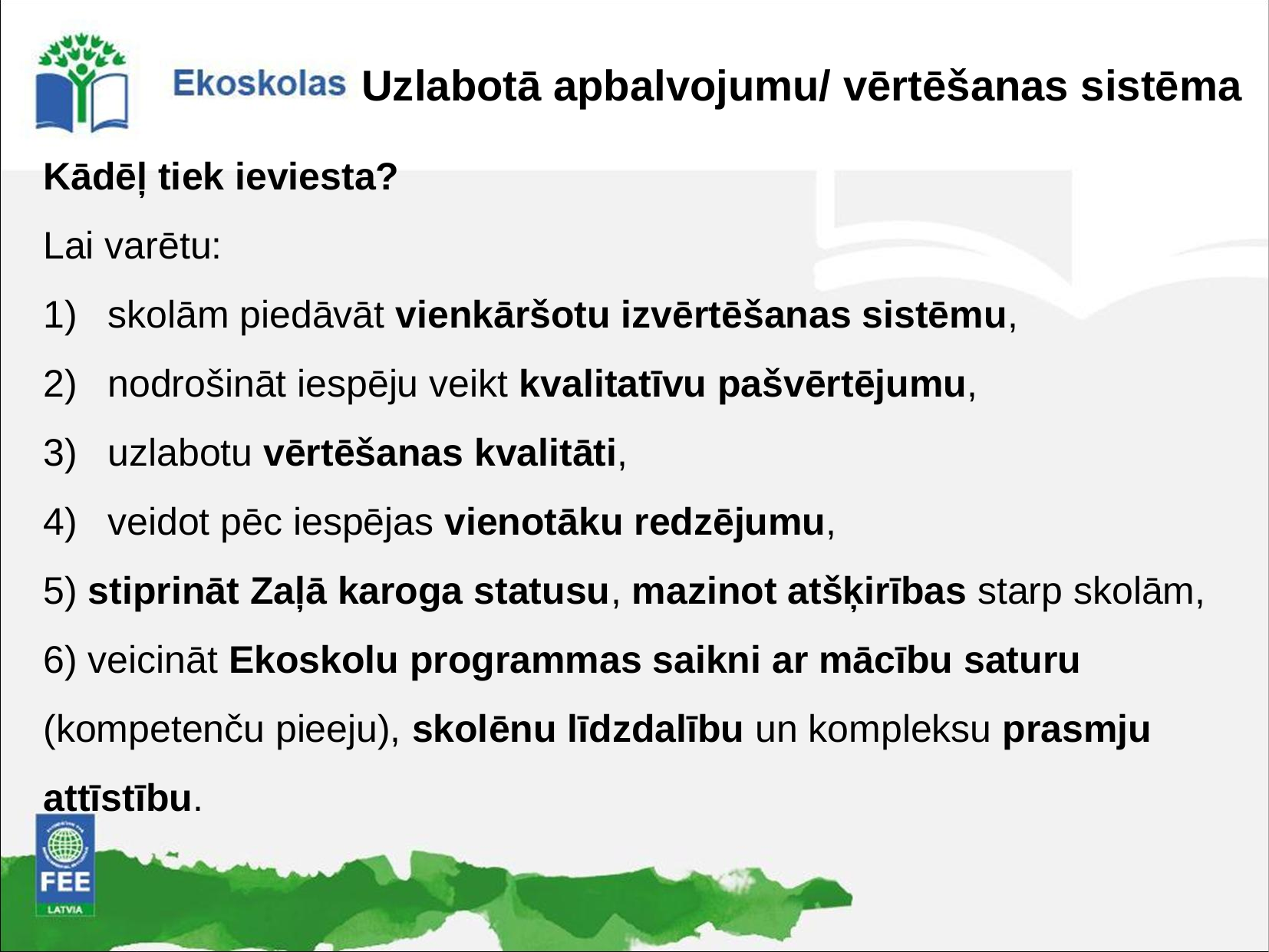

Uzlabotā apbalvojumu/ vērtēšanas sistēma

Kādēļ tiek ieviesta?
Lai varētu:
skolām piedāvāt vienkāršotu izvērtēšanas sistēmu,
nodrošināt iespēju veikt kvalitatīvu pašvērtējumu,
uzlabotu vērtēšanas kvalitāti,
veidot pēc iespējas vienotāku redzējumu,
5) stiprināt Zaļā karoga statusu, mazinot atšķirības starp skolām,
6) veicināt Ekoskolu programmas saikni ar mācību saturu (kompetenču pieeju), skolēnu līdzdalību un kompleksu prasmju attīstību.